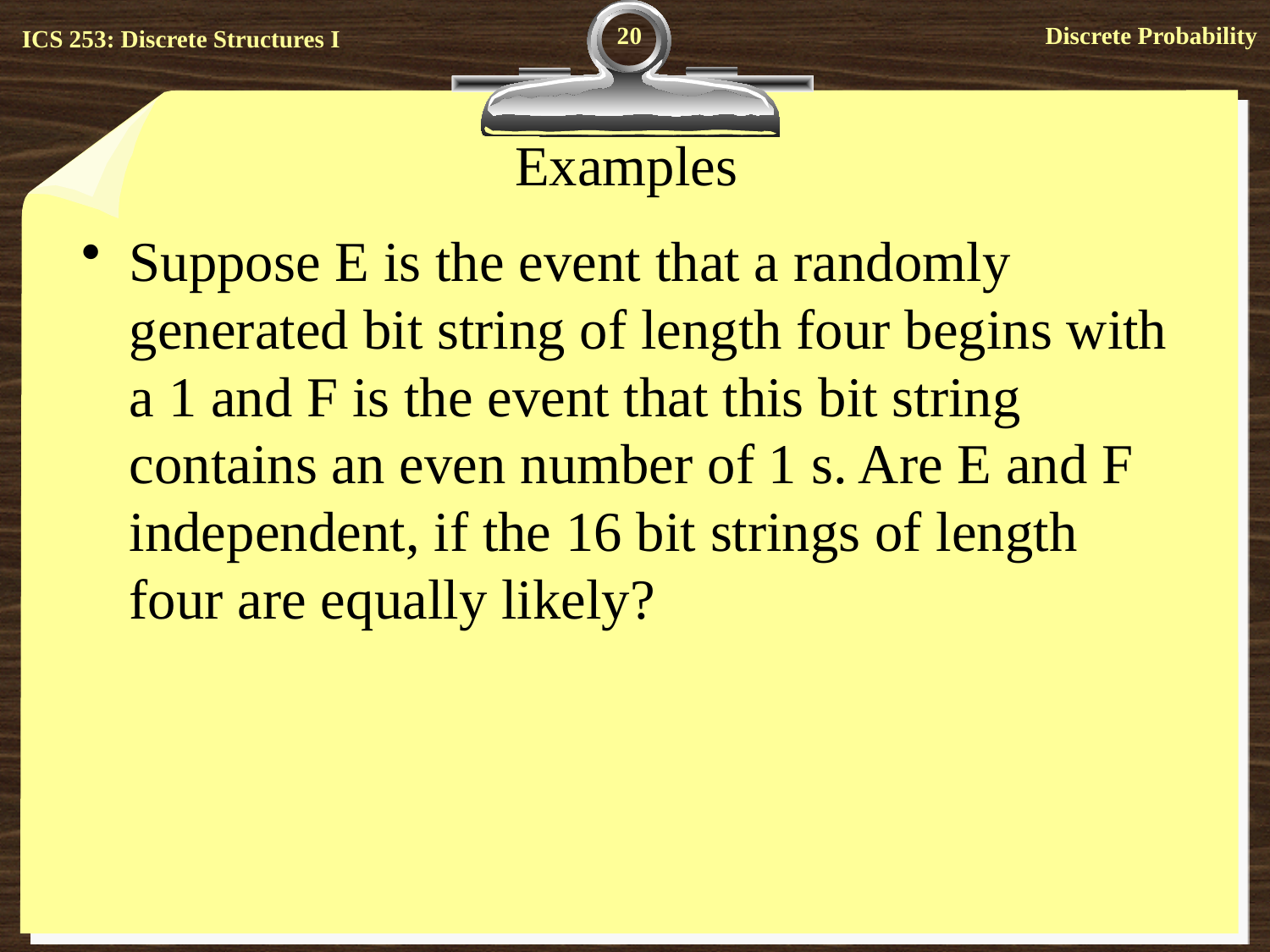

20
# Examples
Suppose E is the event that a randomly generated bit string of length four begins with a 1 and F is the event that this bit string contains an even number of 1 s. Are E and F independent, if the 16 bit strings of length four are equally likely?